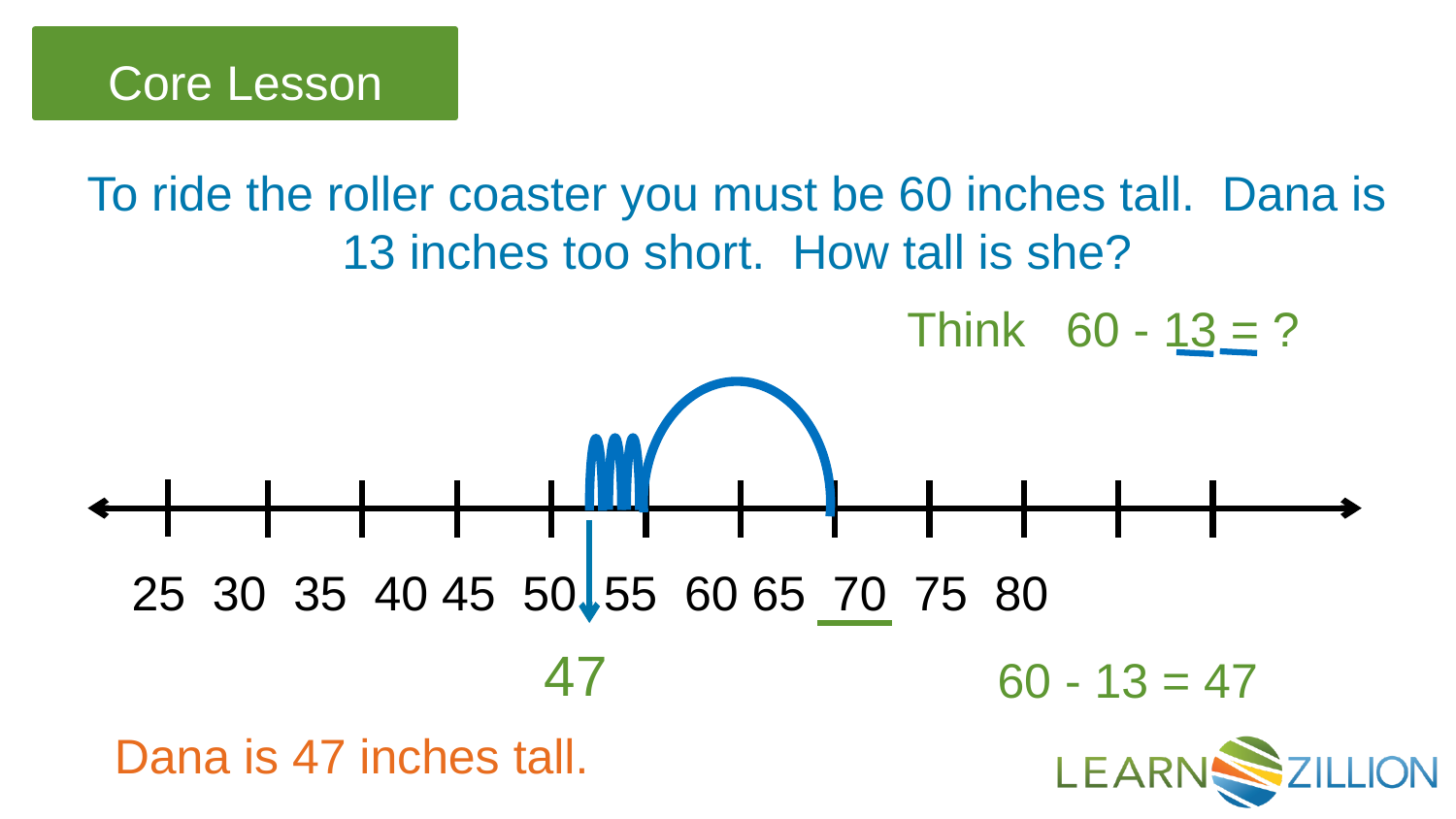

To ride the roller coaster you must be 60 inches tall.  Dana is 13 inches too short.  How tall is she?
Think   60 - 13 = ?

 25  30  35  40 45  50  55  60 65  70  75  80
47
60 - 13 = 47
Dana is 47 inches tall.